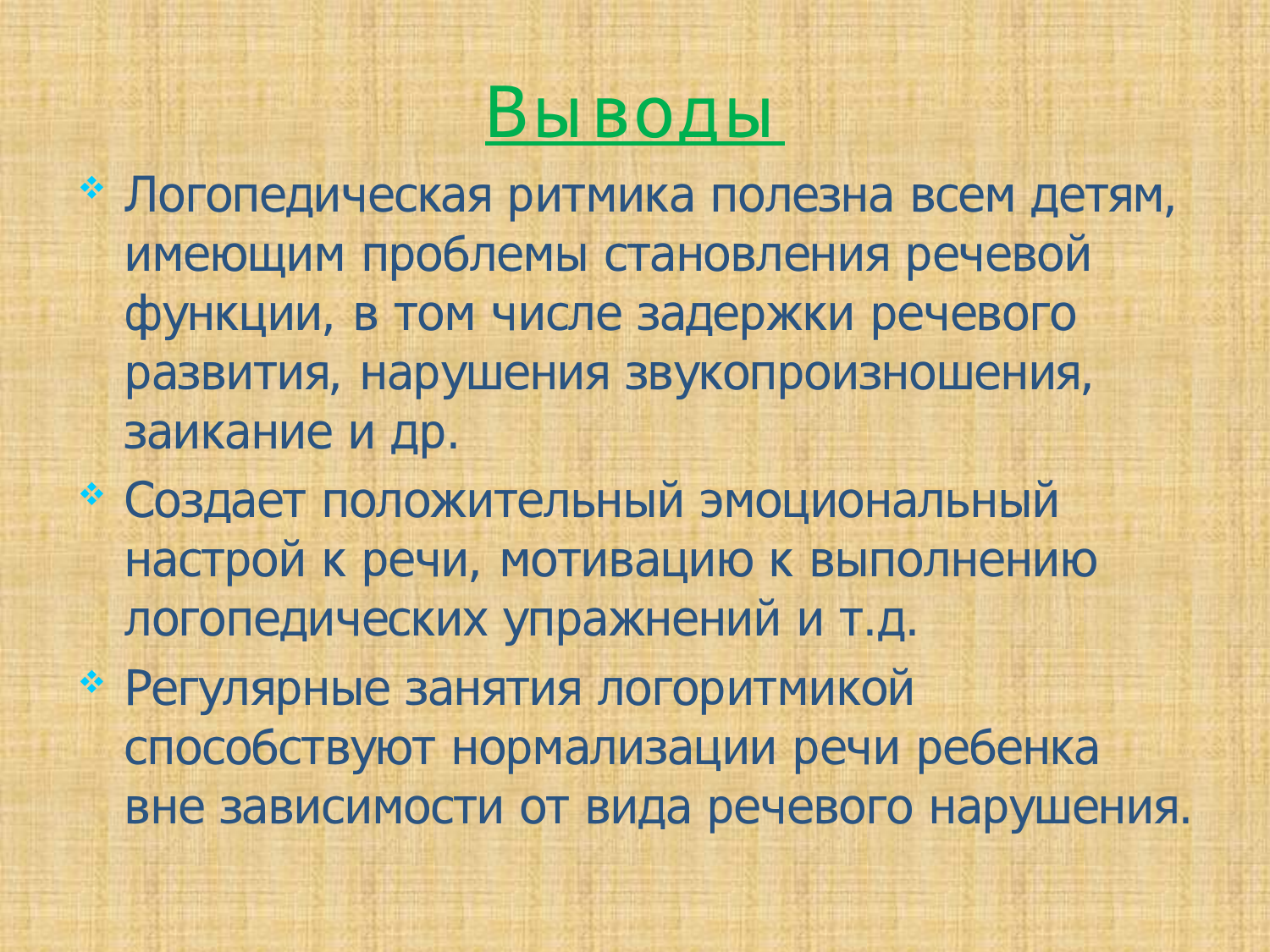

# Выводы
Логопедическая ритмика полезна всем детям, имеющим проблемы становления речевой функции, в том числе задержки речевого развития, нарушения звукопроизношения, заикание и др.
Создает положительный эмоциональный настрой к речи, мотивацию к выполнению логопедических упражнений и т.д.
Регулярные занятия логоритмикой способствуют нормализации речи ребенка вне зависимости от вида речевого нарушения.